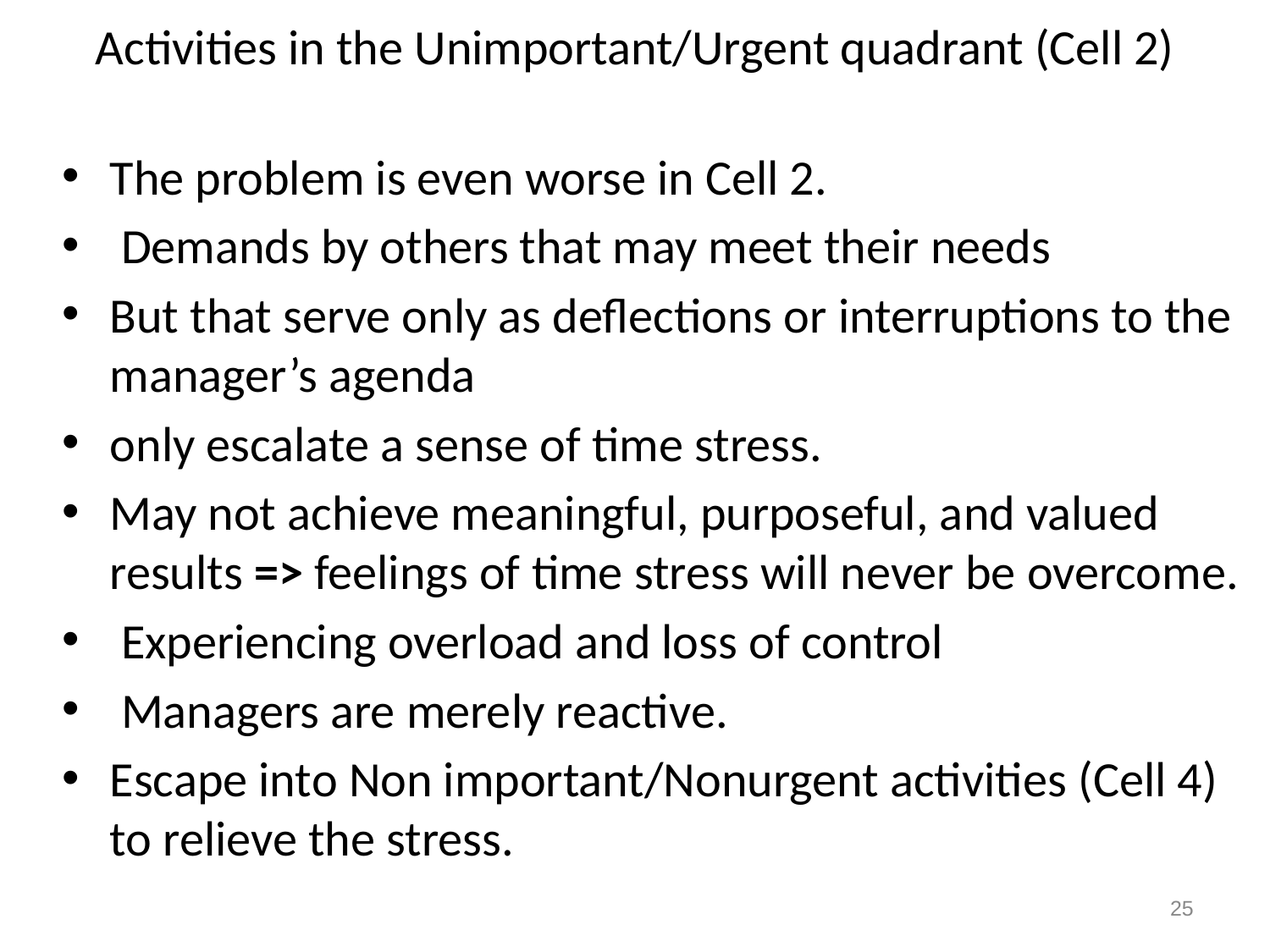

# Activities in the Unimportant/Urgent quadrant (Cell 2)
The problem is even worse in Cell 2.
 Demands by others that may meet their needs
But that serve only as deflections or interruptions to the manager’s agenda
only escalate a sense of time stress.
May not achieve meaningful, purposeful, and valued results => feelings of time stress will never be overcome.
 Experiencing overload and loss of control
 Managers are merely reactive.
Escape into Non important/Nonurgent activities (Cell 4) to relieve the stress.
25